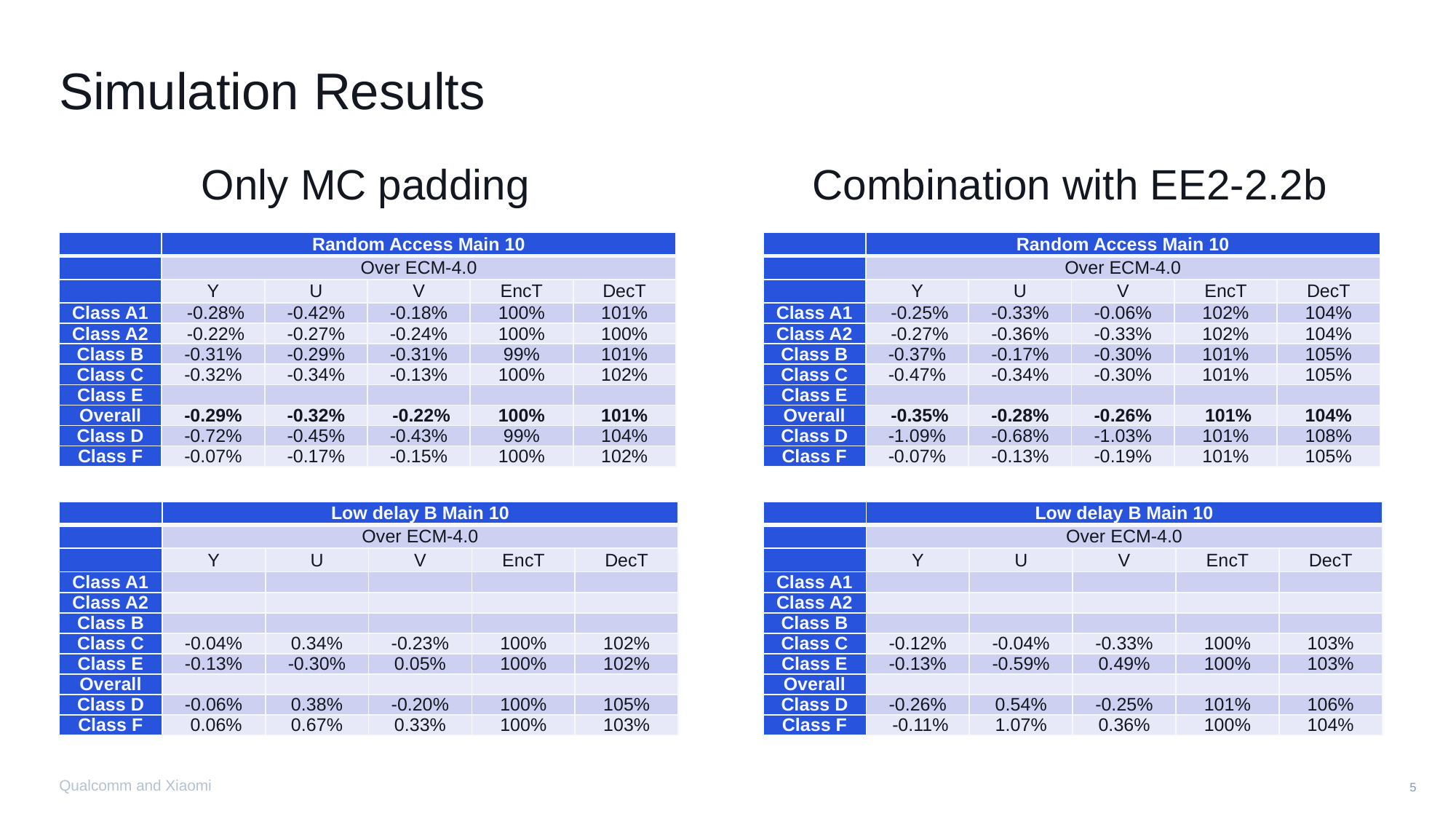

# Simulation Results
Only MC padding
Combination with EE2-2.2b
|  | Random Access Main 10 |  |  |  |  |
| --- | --- | --- | --- | --- | --- |
|  | Over ECM-4.0 |  |  |  |  |
|  | Y | U | V | EncT | DecT |
| Class A1 | -0.28% | -0.42% | -0.18% | 100% | 101% |
| Class A2 | -0.22% | -0.27% | -0.24% | 100% | 100% |
| Class B | -0.31% | -0.29% | -0.31% | 99% | 101% |
| Class C | -0.32% | -0.34% | -0.13% | 100% | 102% |
| Class E |  |  |  |  |  |
| Overall | -0.29% | -0.32% | -0.22% | 100% | 101% |
| Class D | -0.72% | -0.45% | -0.43% | 99% | 104% |
| Class F | -0.07% | -0.17% | -0.15% | 100% | 102% |
|  | Random Access Main 10 |  |  |  |  |
| --- | --- | --- | --- | --- | --- |
|  | Over ECM-4.0 |  |  |  |  |
|  | Y | U | V | EncT | DecT |
| Class A1 | -0.25% | -0.33% | -0.06% | 102% | 104% |
| Class A2 | -0.27% | -0.36% | -0.33% | 102% | 104% |
| Class B | -0.37% | -0.17% | -0.30% | 101% | 105% |
| Class C | -0.47% | -0.34% | -0.30% | 101% | 105% |
| Class E |  |  |  |  |  |
| Overall | -0.35% | -0.28% | -0.26% | 101% | 104% |
| Class D | -1.09% | -0.68% | -1.03% | 101% | 108% |
| Class F | -0.07% | -0.13% | -0.19% | 101% | 105% |
|  | Low delay B Main 10 |  |  |  |  |
| --- | --- | --- | --- | --- | --- |
|  | Over ECM-4.0 |  |  |  |  |
|  | Y | U | V | EncT | DecT |
| Class A1 |  |  |  |  |  |
| Class A2 |  |  |  |  |  |
| Class B |  |  |  |  |  |
| Class C | -0.04% | 0.34% | -0.23% | 100% | 102% |
| Class E | -0.13% | -0.30% | 0.05% | 100% | 102% |
| Overall |  |  |  |  |  |
| Class D | -0.06% | 0.38% | -0.20% | 100% | 105% |
| Class F | 0.06% | 0.67% | 0.33% | 100% | 103% |
|  | Low delay B Main 10 |  |  |  |  |
| --- | --- | --- | --- | --- | --- |
|  | Over ECM-4.0 |  |  |  |  |
|  | Y | U | V | EncT | DecT |
| Class A1 |  |  |  |  |  |
| Class A2 |  |  |  |  |  |
| Class B |  |  |  |  |  |
| Class C | -0.12% | -0.04% | -0.33% | 100% | 103% |
| Class E | -0.13% | -0.59% | 0.49% | 100% | 103% |
| Overall |  |  |  |  |  |
| Class D | -0.26% | 0.54% | -0.25% | 101% | 106% |
| Class F | -0.11% | 1.07% | 0.36% | 100% | 104% |
Qualcomm and Xiaomi